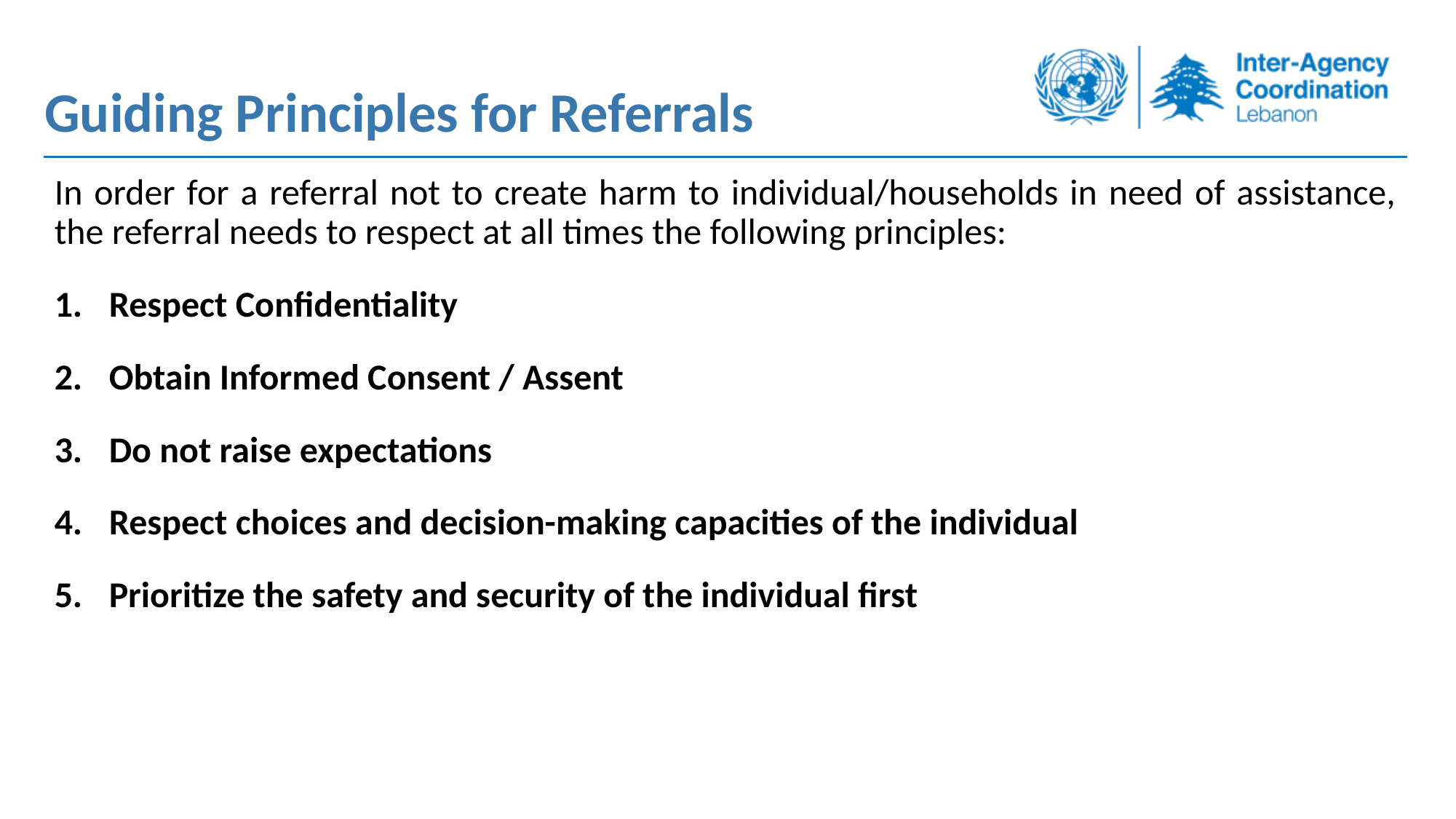

Guiding Principles for Referrals

In order for a referral not to create harm to individual/households in need of assistance, the referral needs to respect at all times the following principles:
Respect Confidentiality
Obtain Informed Consent / Assent
Do not raise expectations
Respect choices and decision-making capacities of the individual
Prioritize the safety and security of the individual first